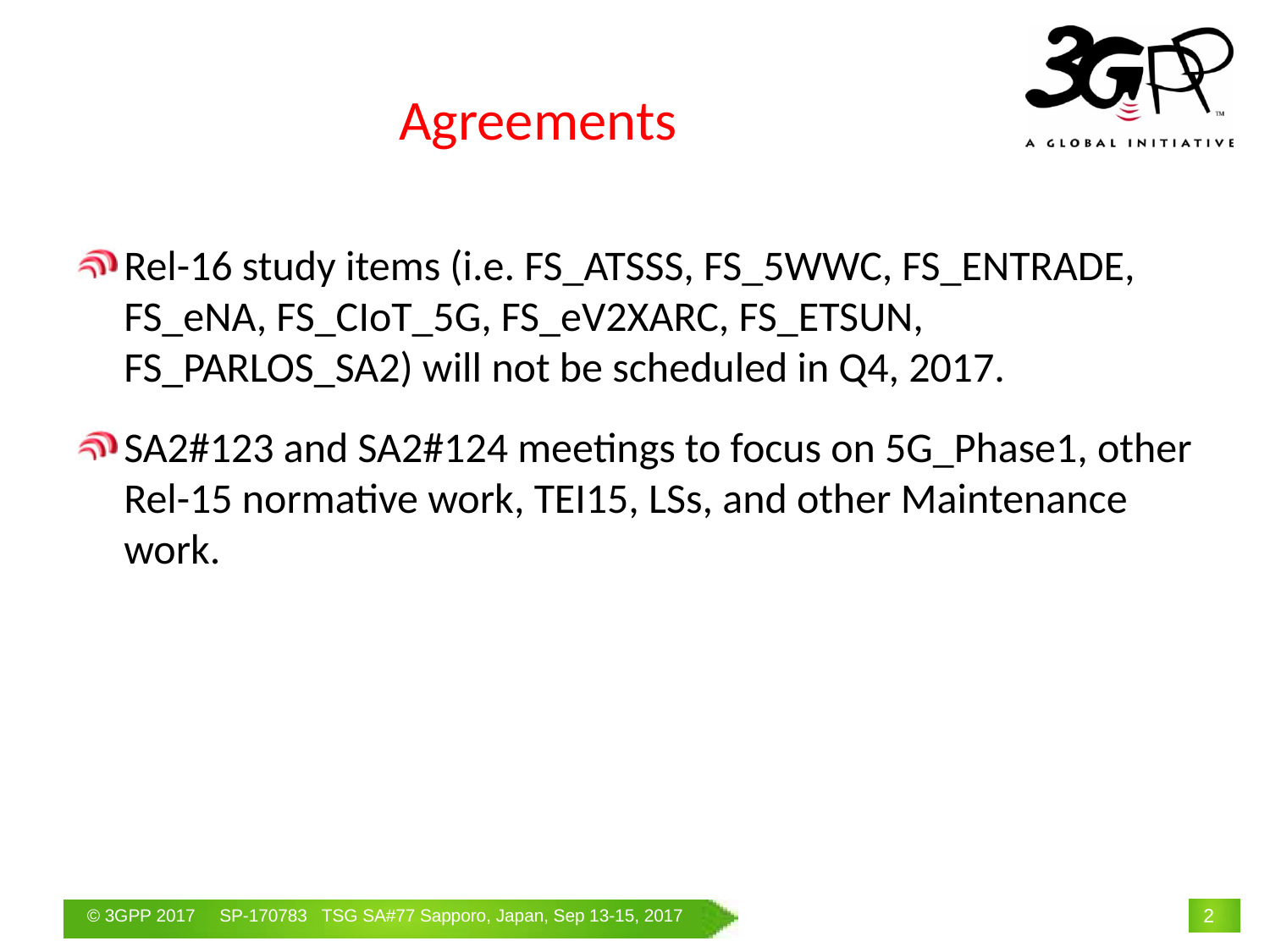

# Agreements
Rel-16 study items (i.e. FS_ATSSS, FS_5WWC, FS_ENTRADE, FS_eNA, FS_CIoT_5G, FS_eV2XARC, FS_ETSUN, FS_PARLOS_SA2) will not be scheduled in Q4, 2017.
SA2#123 and SA2#124 meetings to focus on 5G_Phase1, other Rel-15 normative work, TEI15, LSs, and other Maintenance work.